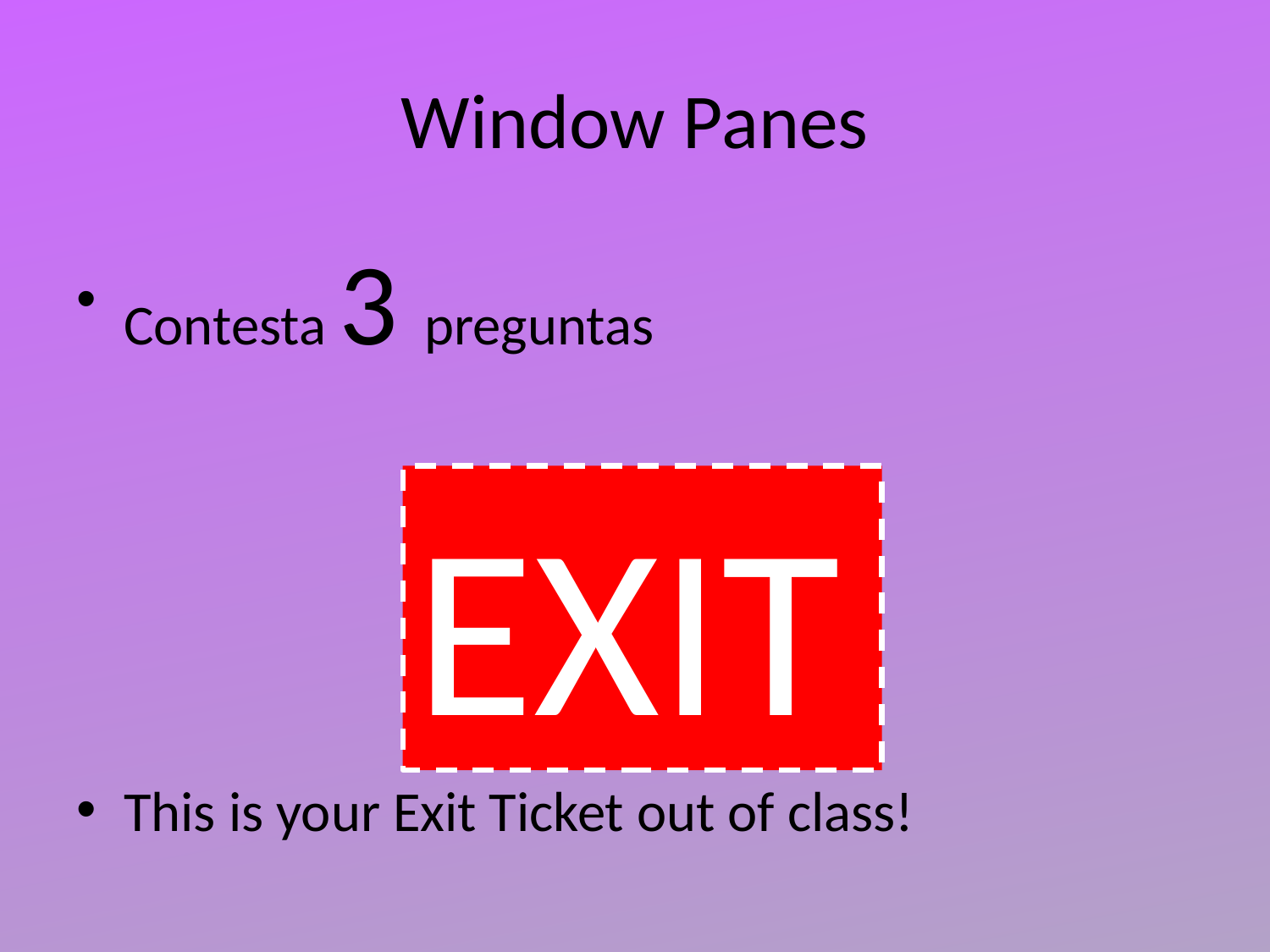

# Window Panes
Contesta 3 preguntas

This is your Exit Ticket out of class!
EXIT